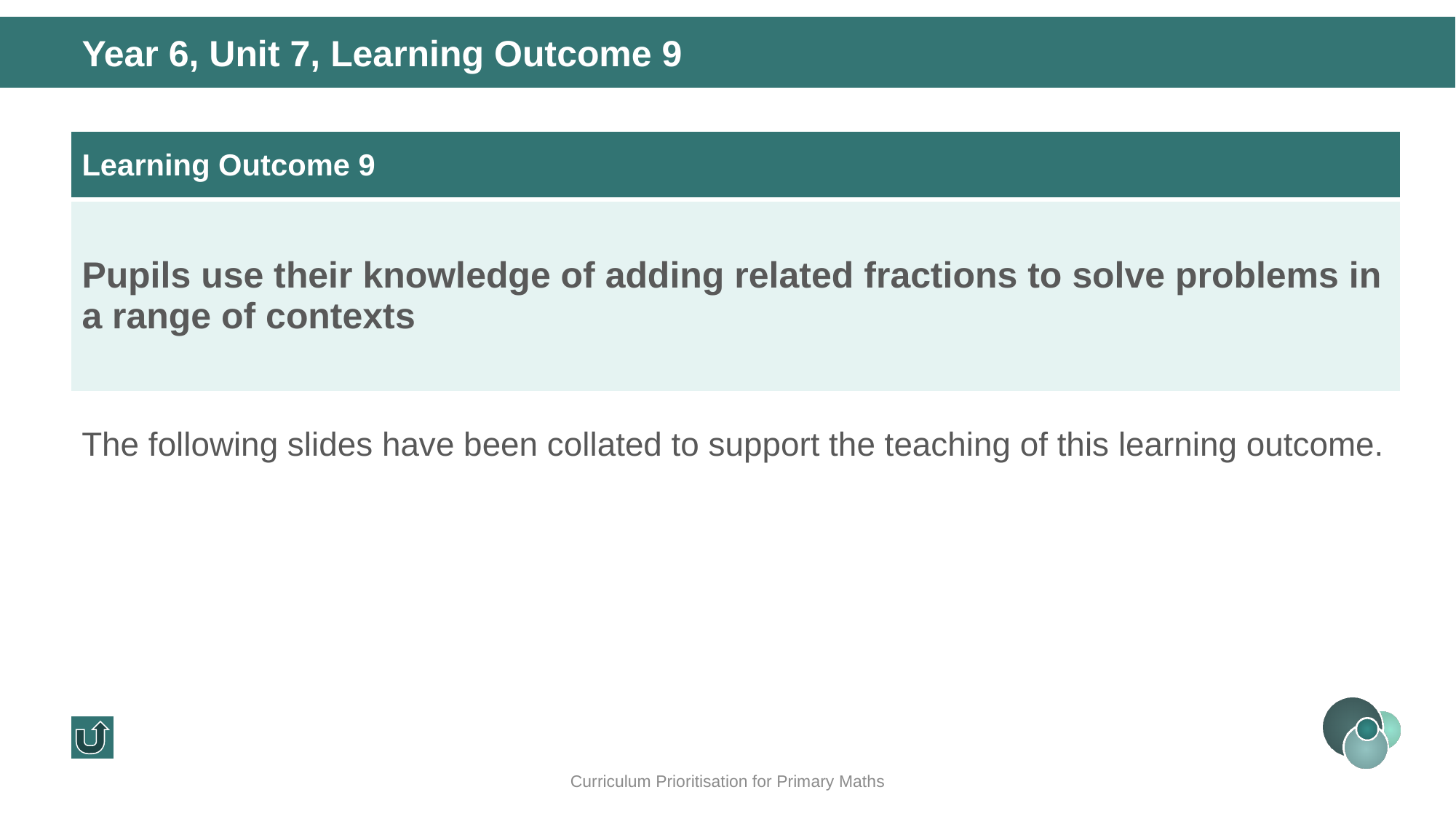

Year 6, Unit 7, Learning Outcome 9
| Learning Outcome 9 |
| --- |
| Pupils use their knowledge of adding related fractions to solve problems in a range of contexts |
The following slides have been collated to support the teaching of this learning outcome.

Curriculum Prioritisation for Primary Maths